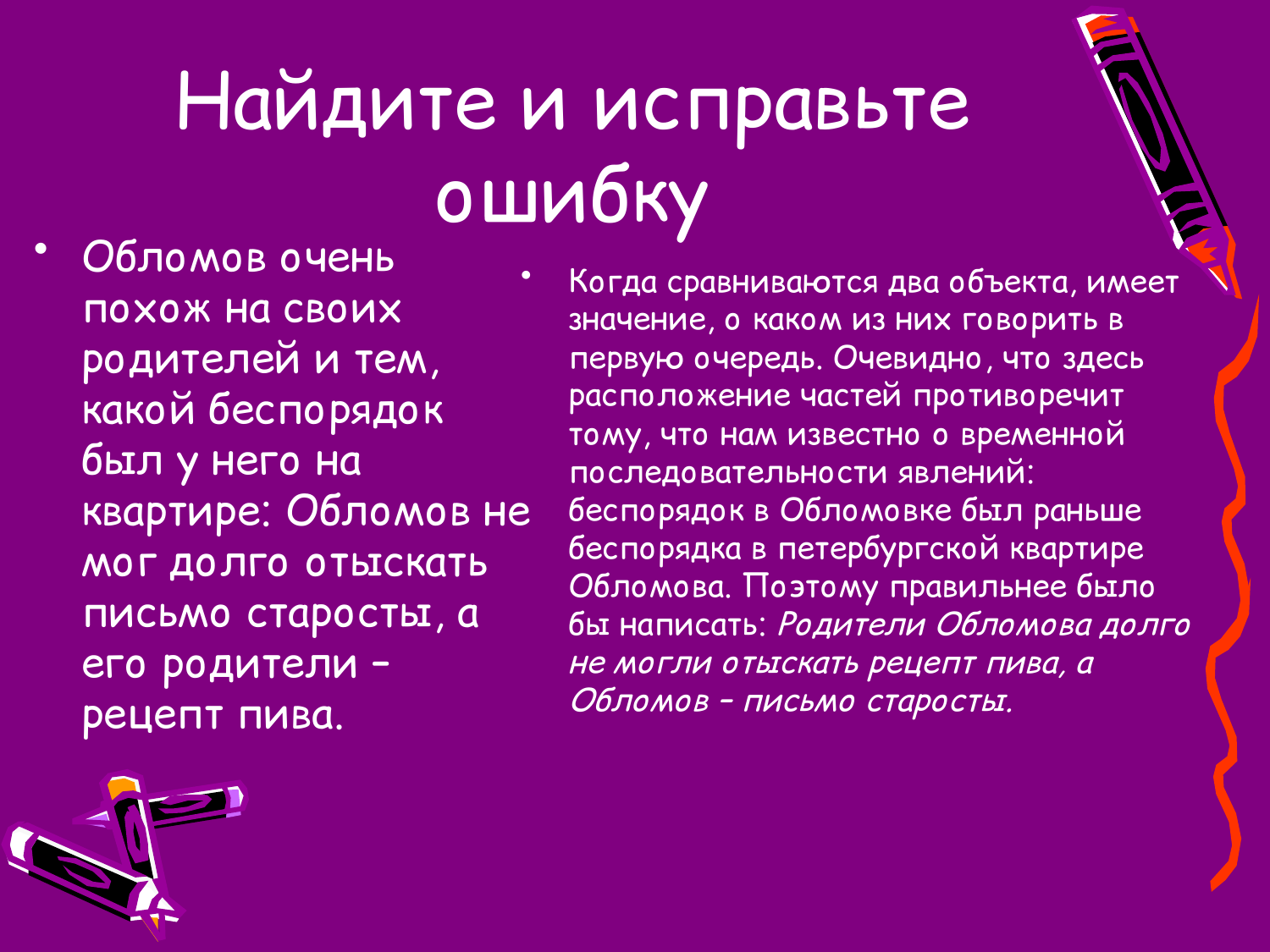

# Найдите и исправьте ошибку
Обломов очень похож на своих родителей и тем, какой беспорядок был у него на квартире: Обломов не мог долго отыскать письмо старосты, а его родители – рецепт пива.

Когда сравниваются два объекта, имеет значение, о каком из них говорить в первую очередь. Очевидно, что здесь расположение частей противоречит тому, что нам известно о временной последовательности явлений: беспорядок в Обломовке был раньше беспорядка в петербургской квартире Обломова. Поэтому правильнее было бы написать: Родители Обломова долго не могли отыскать рецепт пива, а Обломов – письмо старосты.